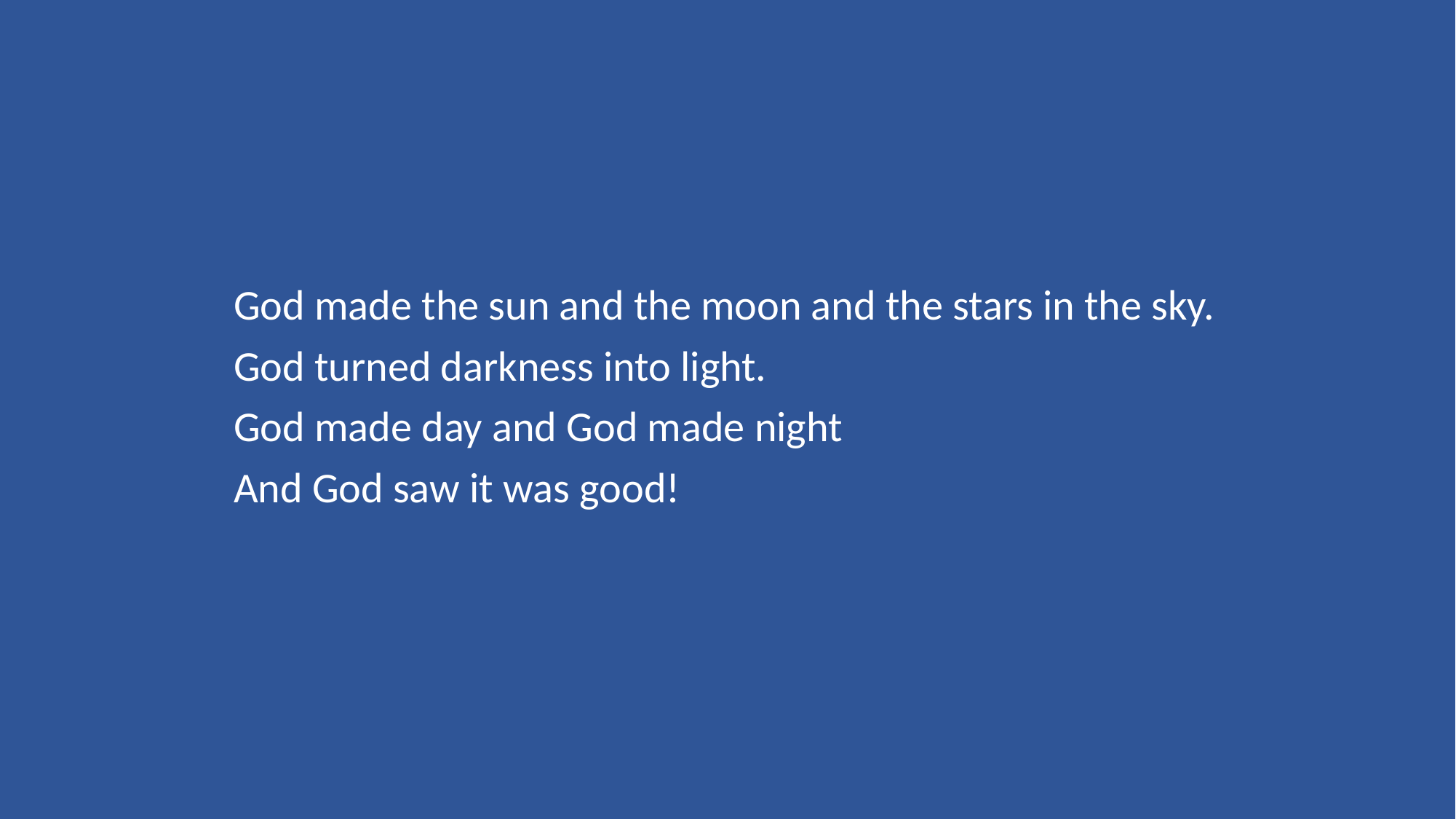

God made the sun and the moon and the stars in the sky.
God turned darkness into light.
God made day and God made night
And God saw it was good!